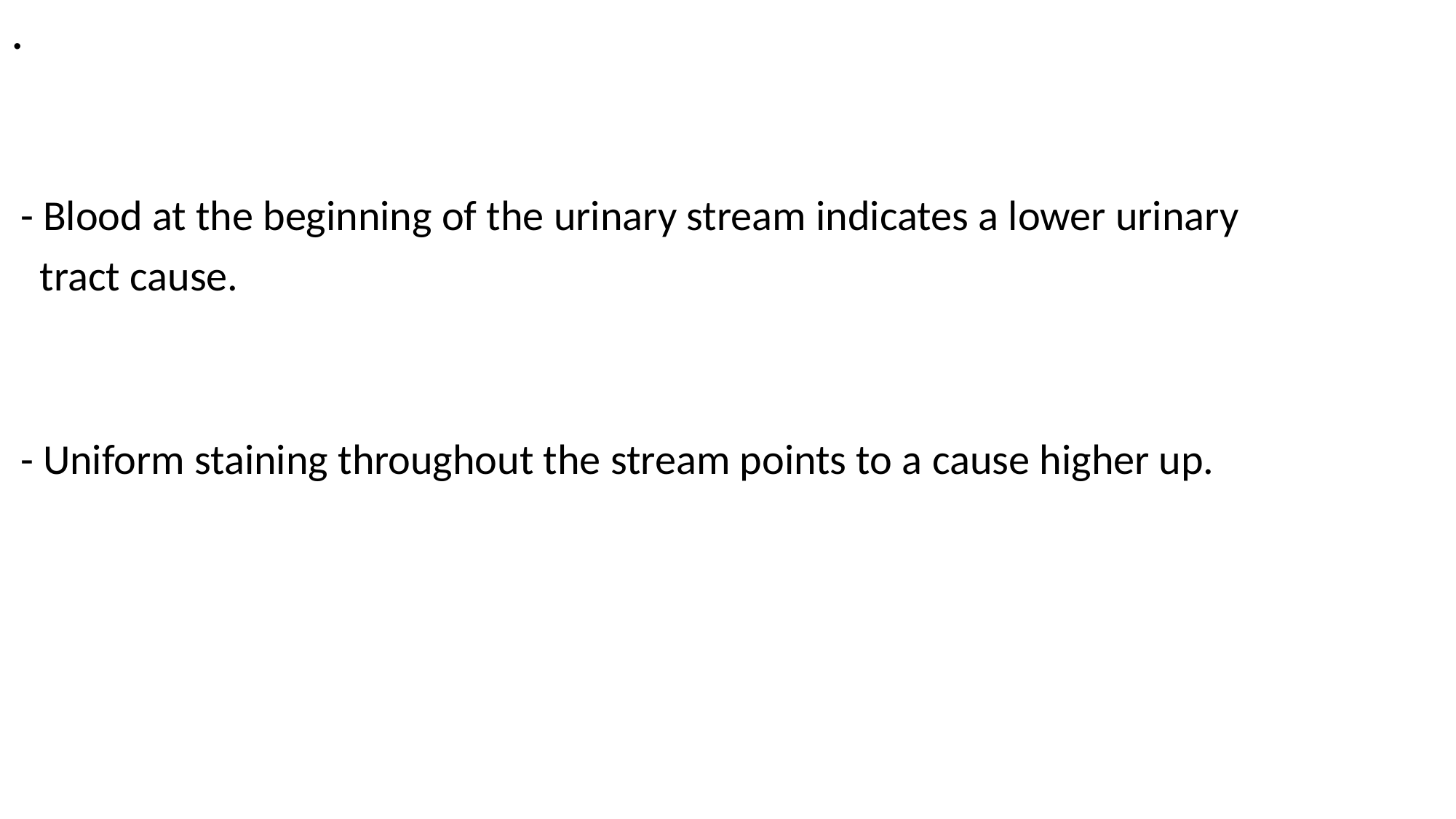

# .

 - Blood at the beginning of the urinary stream indicates a lower urinary
   tract cause.

 - Uniform staining throughout the stream points to a cause higher up.